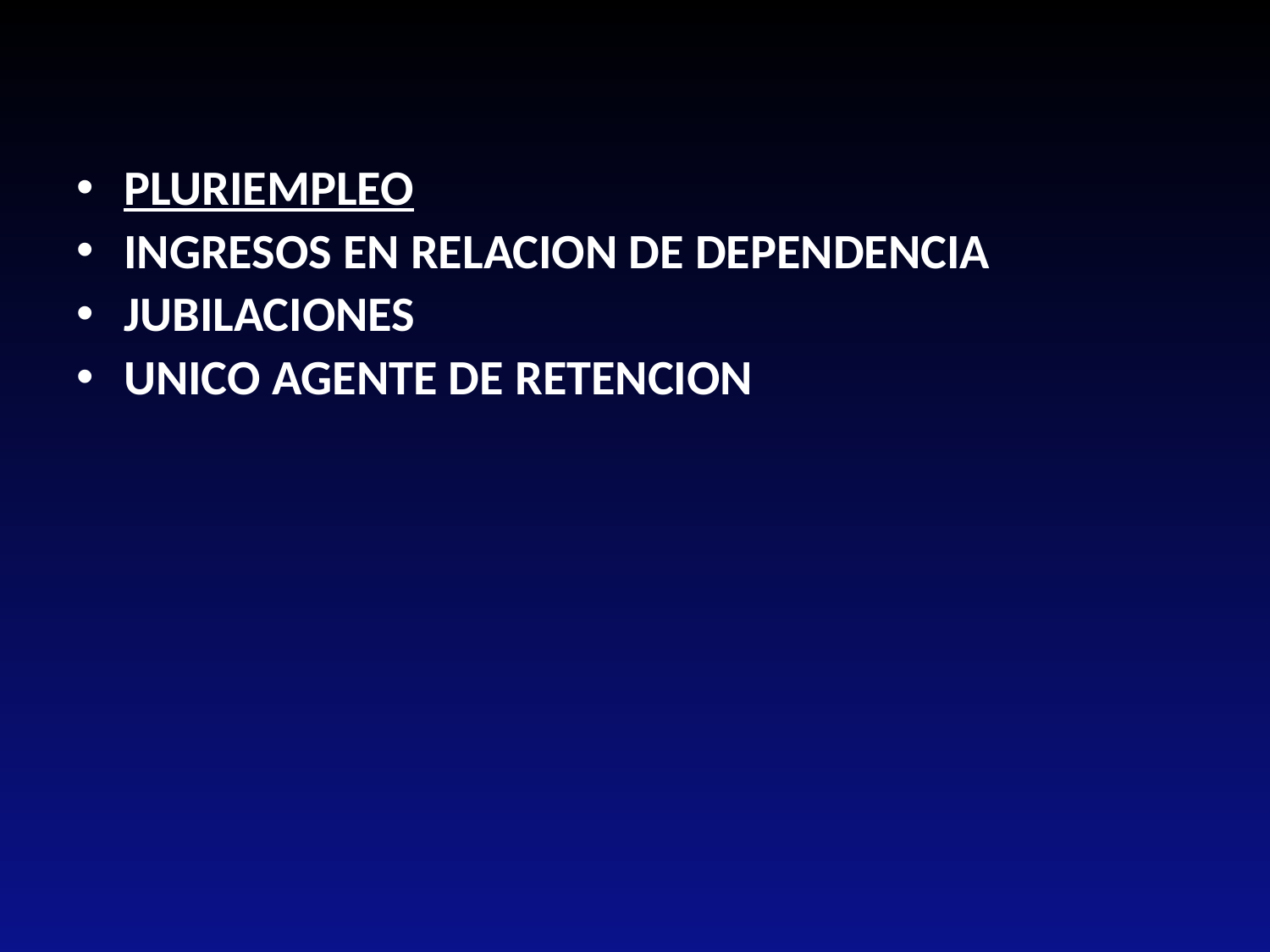

PLURIEMPLEO
INGRESOS EN RELACION DE DEPENDENCIA
JUBILACIONES
UNICO AGENTE DE RETENCION